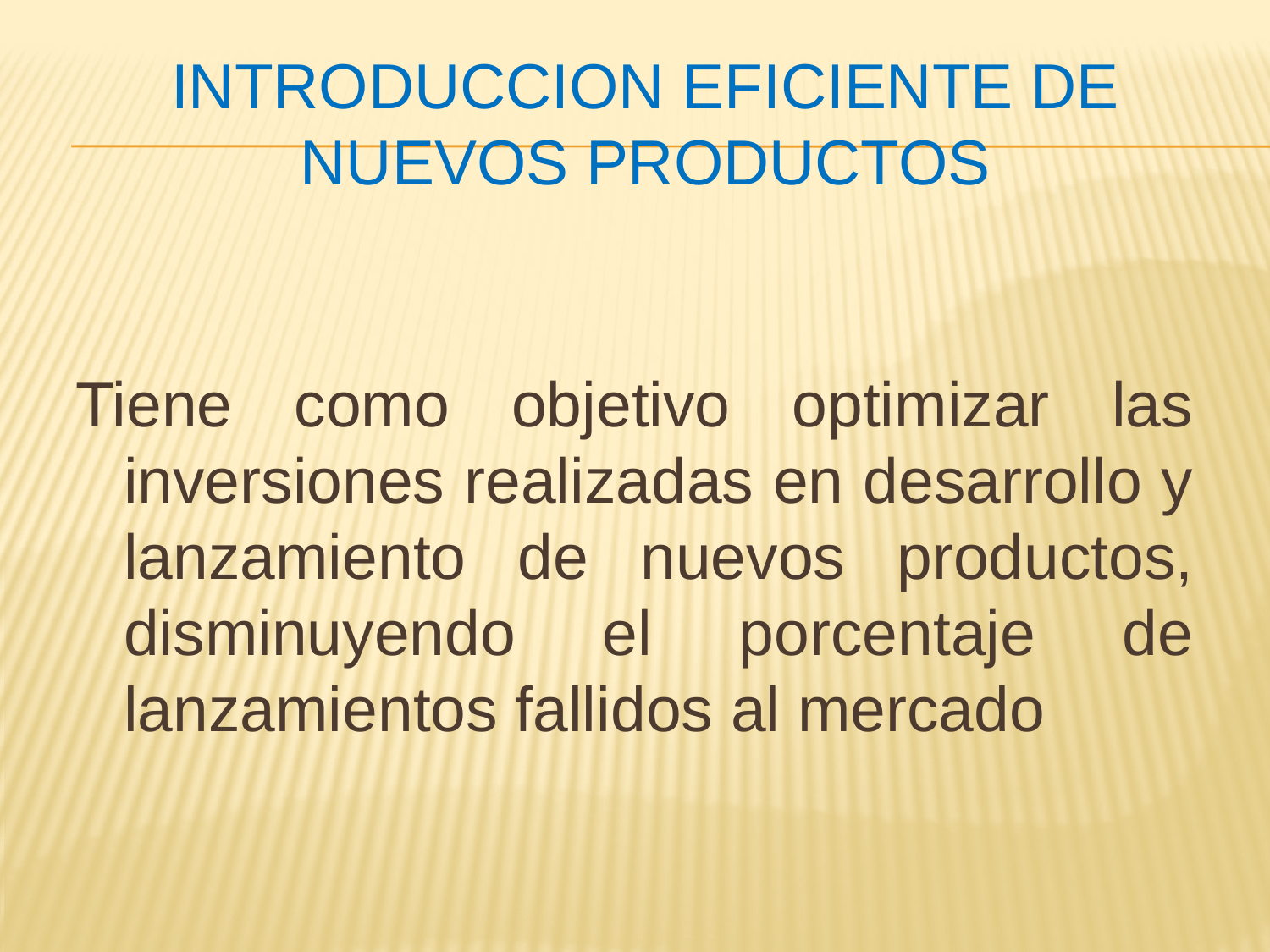

# INTRODUCCION EFICIENTE DE NUEVOS PRODUCTOS
Tiene como objetivo optimizar las inversiones realizadas en desarrollo y lanzamiento de nuevos productos, disminuyendo el porcentaje de lanzamientos fallidos al mercado